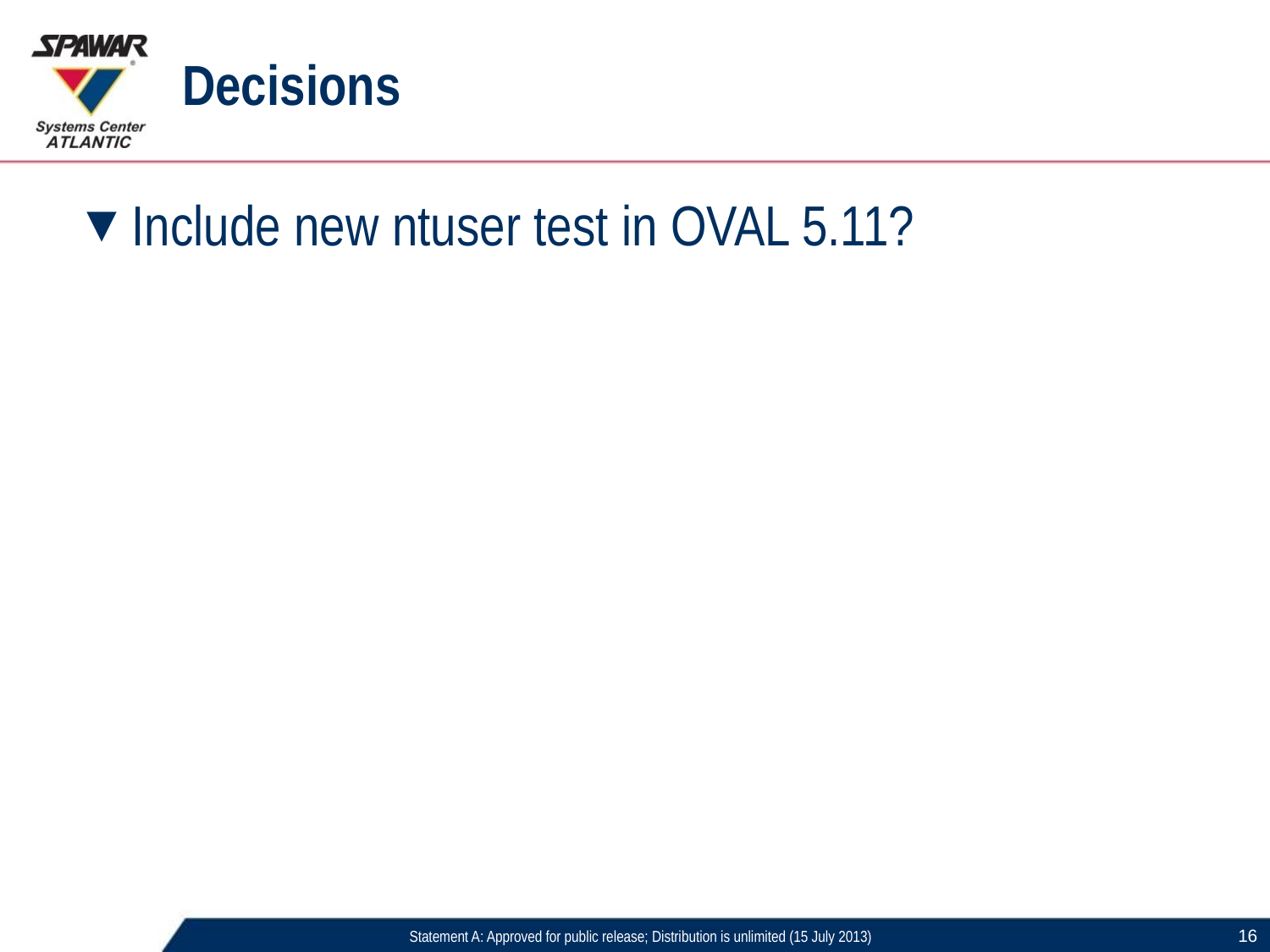

Decisions
Include new ntuser test in OVAL 5.11?